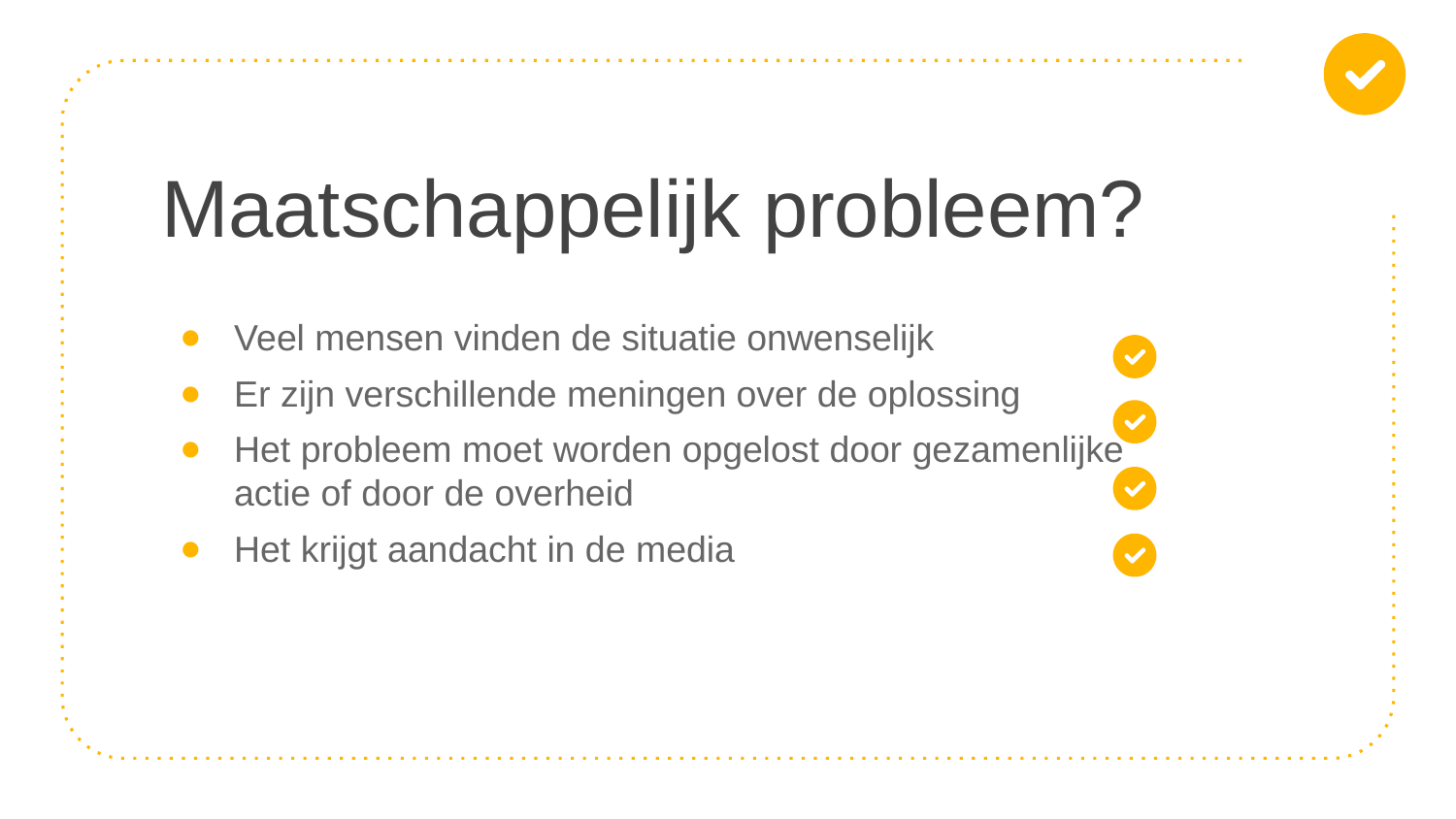

# Maatschappelijk probleem?
Veel mensen vinden de situatie onwenselijk
Er zijn verschillende meningen over de oplossing
Het probleem moet worden opgelost door gezamenlijke actie of door de overheid
Het krijgt aandacht in de media